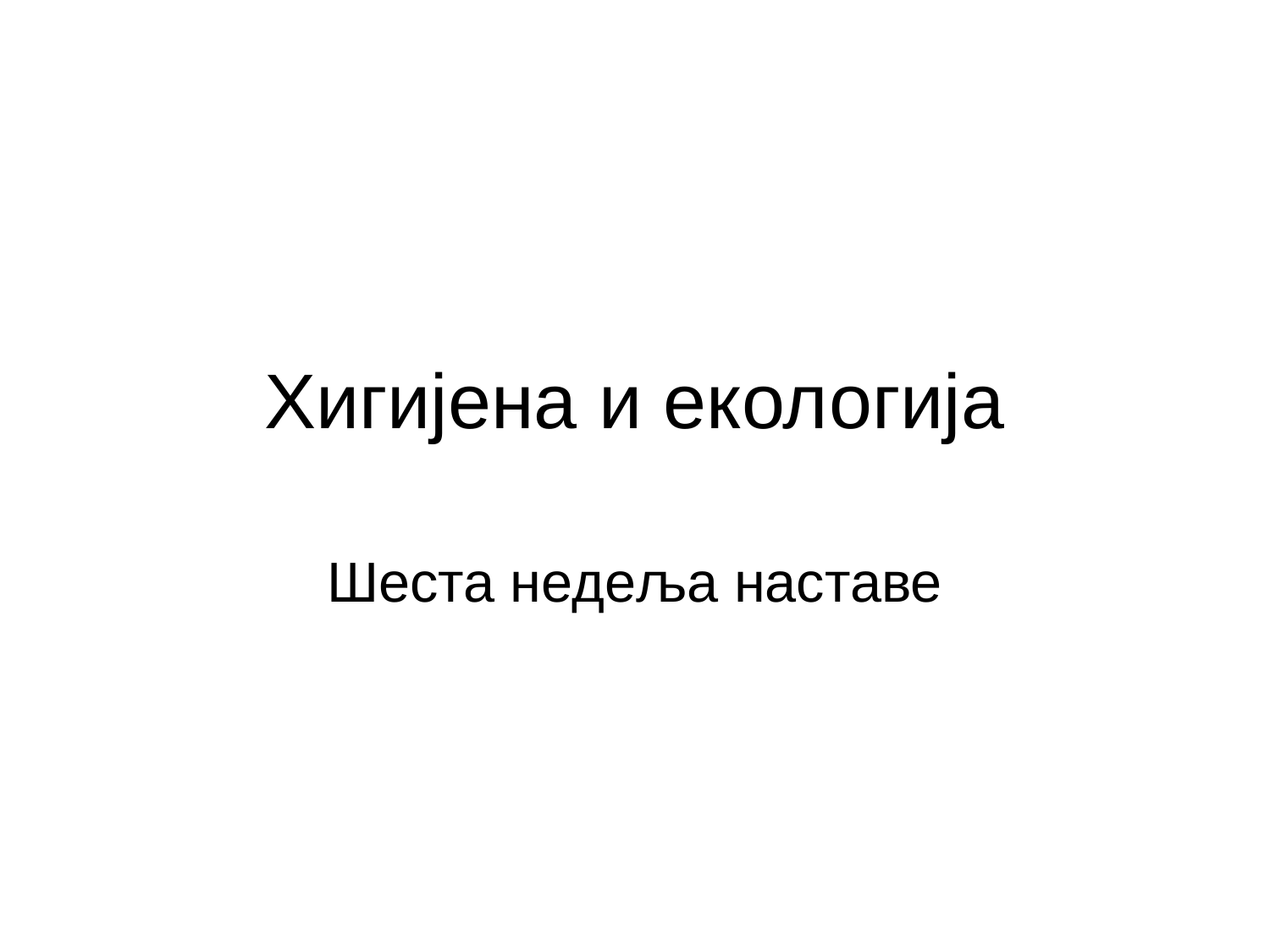

# Хигијена и екологија
Шеста недеља наставе